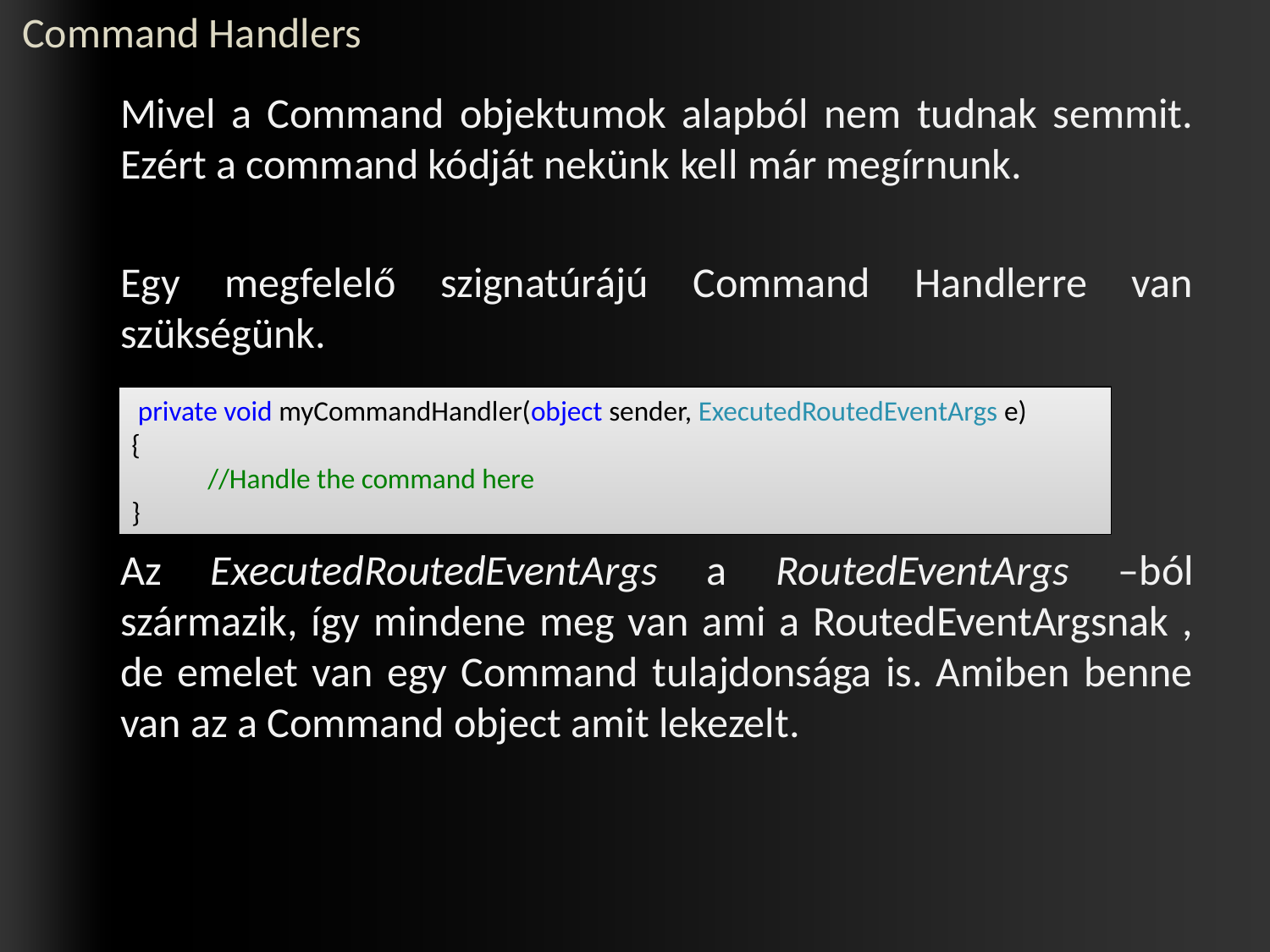

# Command Handlers
	Mivel a Command objektumok alapból nem tudnak semmit. Ezért a command kódját nekünk kell már megírnunk.

	Egy megfelelő szignatúrájú Command Handlerre van szükségünk.

	Az ExecutedRoutedEventArgs a RoutedEventArgs –ból származik, így mindene meg van ami a RoutedEventArgsnak , de emelet van egy Command tulajdonsága is. Amiben benne van az a Command object amit lekezelt.

 private void myCommandHandler(object sender, ExecutedRoutedEventArgs e)
{
            //Handle the command here
}